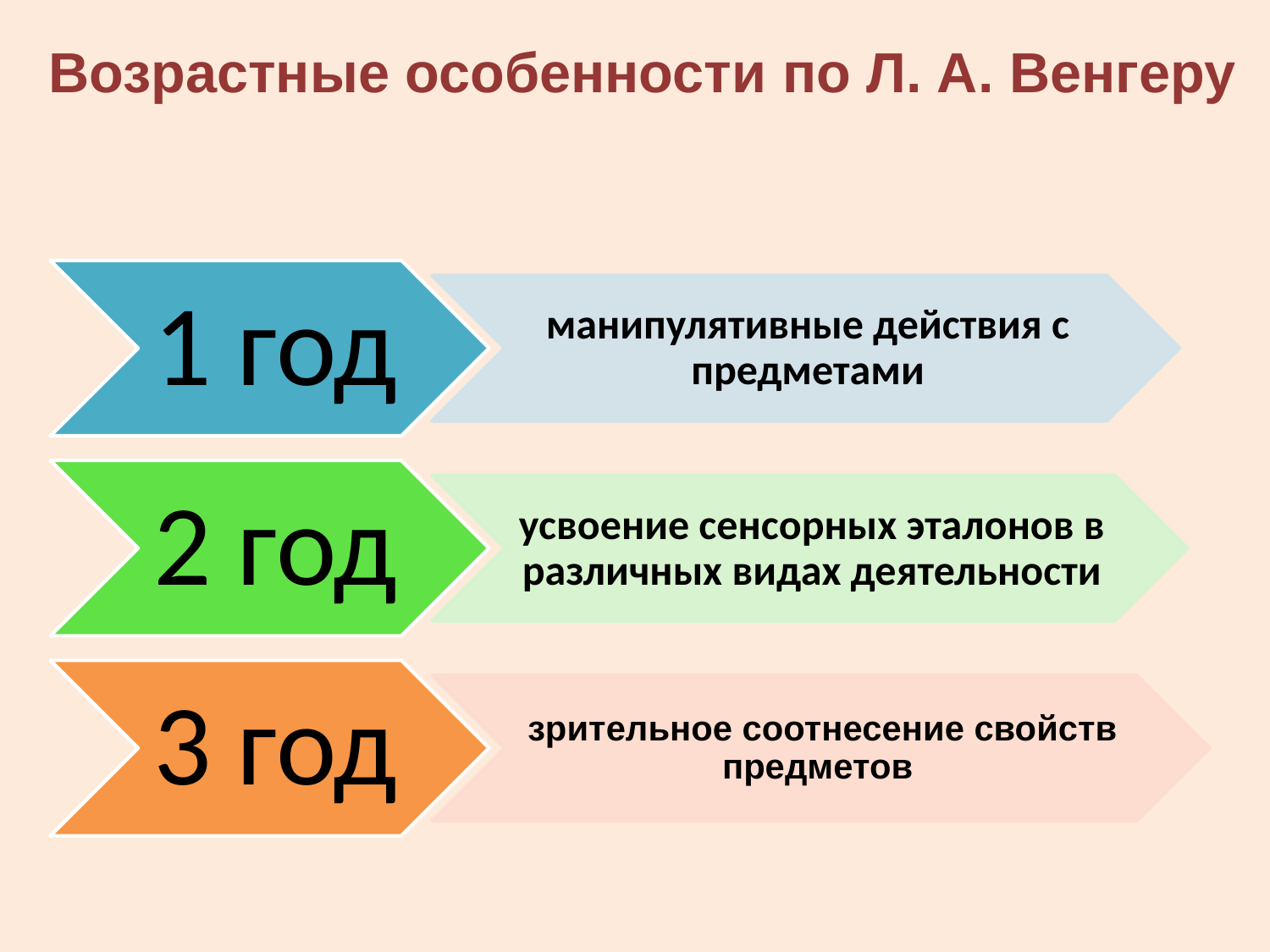

Возрастные особенности по Л. А. Венгеру
1 год
манипулятивные действия с предметами
2 год
усвоение сенсорных эталонов в различных видах деятельности
3 год
зрительное соотнесение свойств предметов